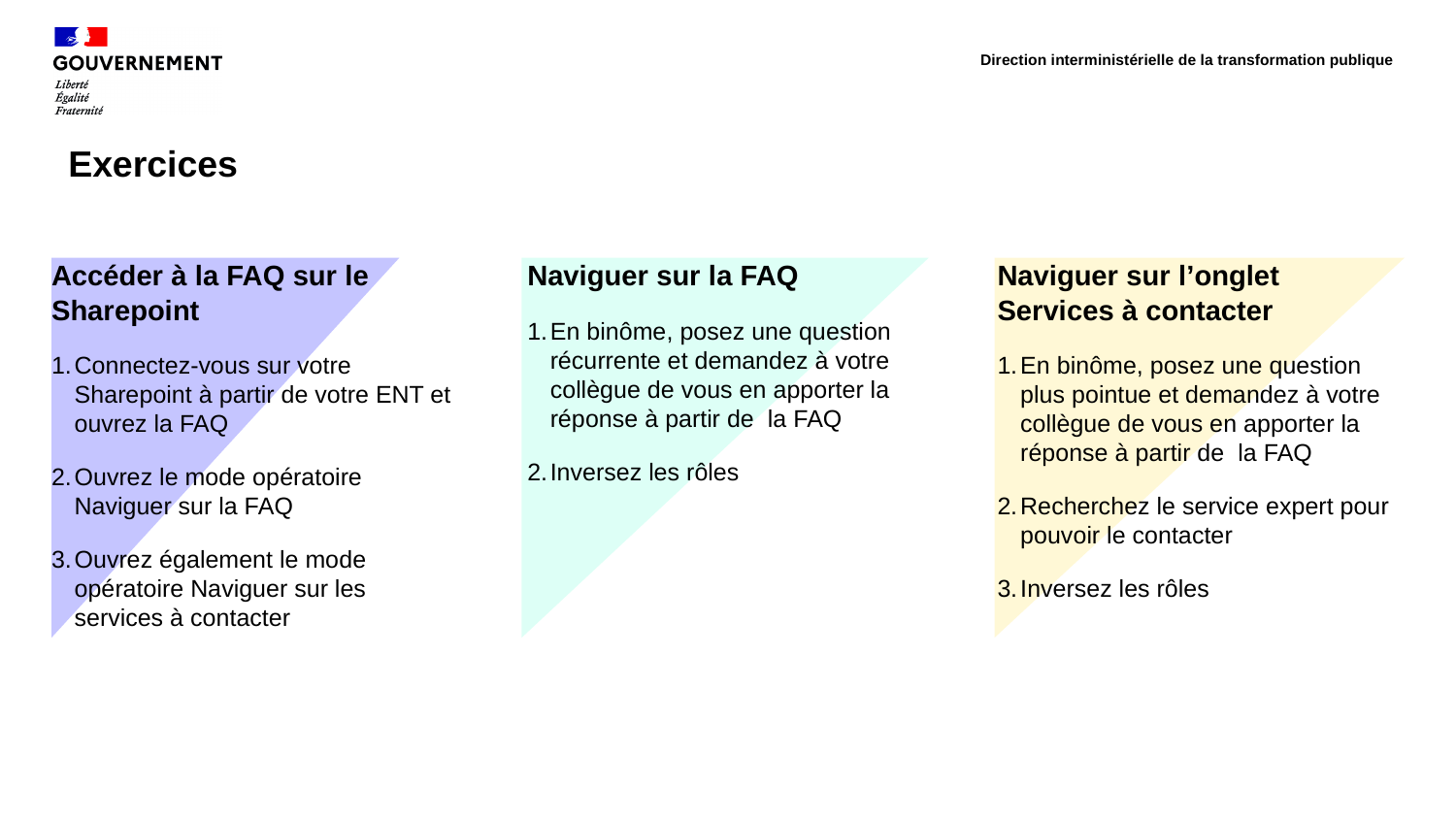

Direction interministérielle de la transformation publique
# Exercices

Accéder à la FAQ sur le Sharepoint
Connectez-vous sur votre Sharepoint à partir de votre ENT et ouvrez la FAQ
Ouvrez le mode opératoire Naviguer sur la FAQ
Ouvrez également le mode opératoire Naviguer sur les services à contacter
Naviguer sur la FAQ
En binôme, posez une question récurrente et demandez à votre collègue de vous en apporter la réponse à partir de  la FAQ
Inversez les rôles

Naviguer sur l’onglet Services à contacter
En binôme, posez une question plus pointue et demandez à votre collègue de vous en apporter la réponse à partir de  la FAQ
Recherchez le service expert pour pouvoir le contacter
Inversez les rôles